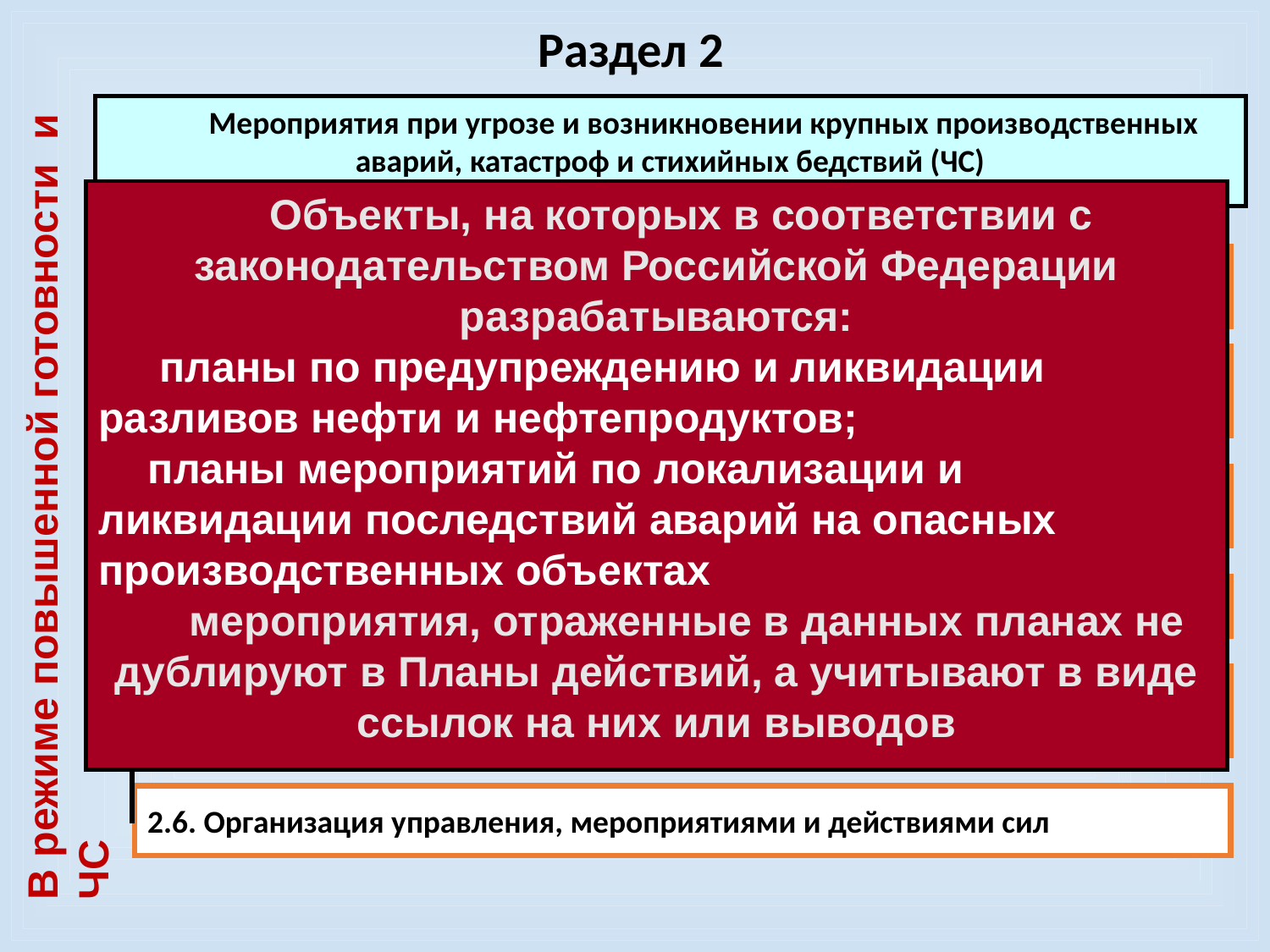

Раздел 2
Мероприятия при угрозе и возникновении крупных производственных аварий, катастроф и стихийных бедствий (ЧС)
Объекты, на которых в соответствии с законодательством Российской Федерации разрабатываются:
 планы по предупреждению и ликвидации разливов нефти и нефтепродуктов;
планы мероприятий по локализации и ликвидации последствий аварий на опасных производственных объектах
 мероприятия, отраженные в данных планах не дублируют в Планы действий, а учитывают в виде ссылок на них или выводов

2.1. При угрозе возникновения аварий, катастроф, и стихийных
 бедствий (режим повышенной  готовности)
2.2. При возникновении аварий, катастроф и стихийных
бедствий (режим чрезвычайной ситуации)
В режиме повышенной готовности  и ЧС
2.3. Обеспечение действий сил и средств, привлекаемых для
 проведения АСДНР
2.4. Проведение АСДНР
2.5. Организация взаимодействия между силами, привлекаемыми
 к работам
2.6. Организация управления, мероприятиями и действиями сил